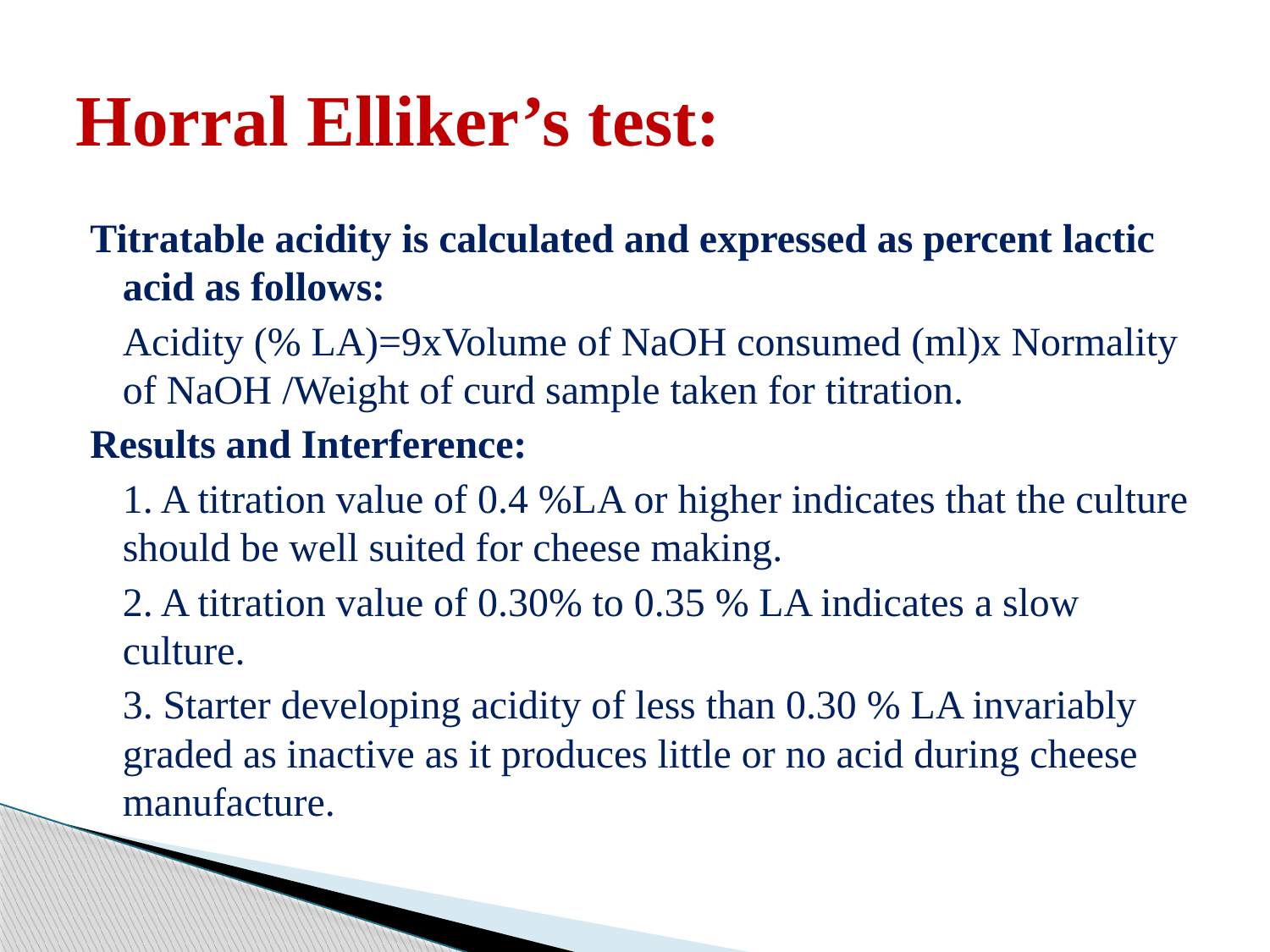

# Horral Elliker’s test:
Titratable acidity is calculated and expressed as percent lactic acid as follows:
	Acidity (% LA)=9xVolume of NaOH consumed (ml)x Normality of NaOH /Weight of curd sample taken for titration.
Results and Interference:
	1. A titration value of 0.4 %LA or higher indicates that the culture should be well suited for cheese making.
	2. A titration value of 0.30% to 0.35 % LA indicates a slow culture.
	3. Starter developing acidity of less than 0.30 % LA invariably graded as inactive as it produces little or no acid during cheese manufacture.